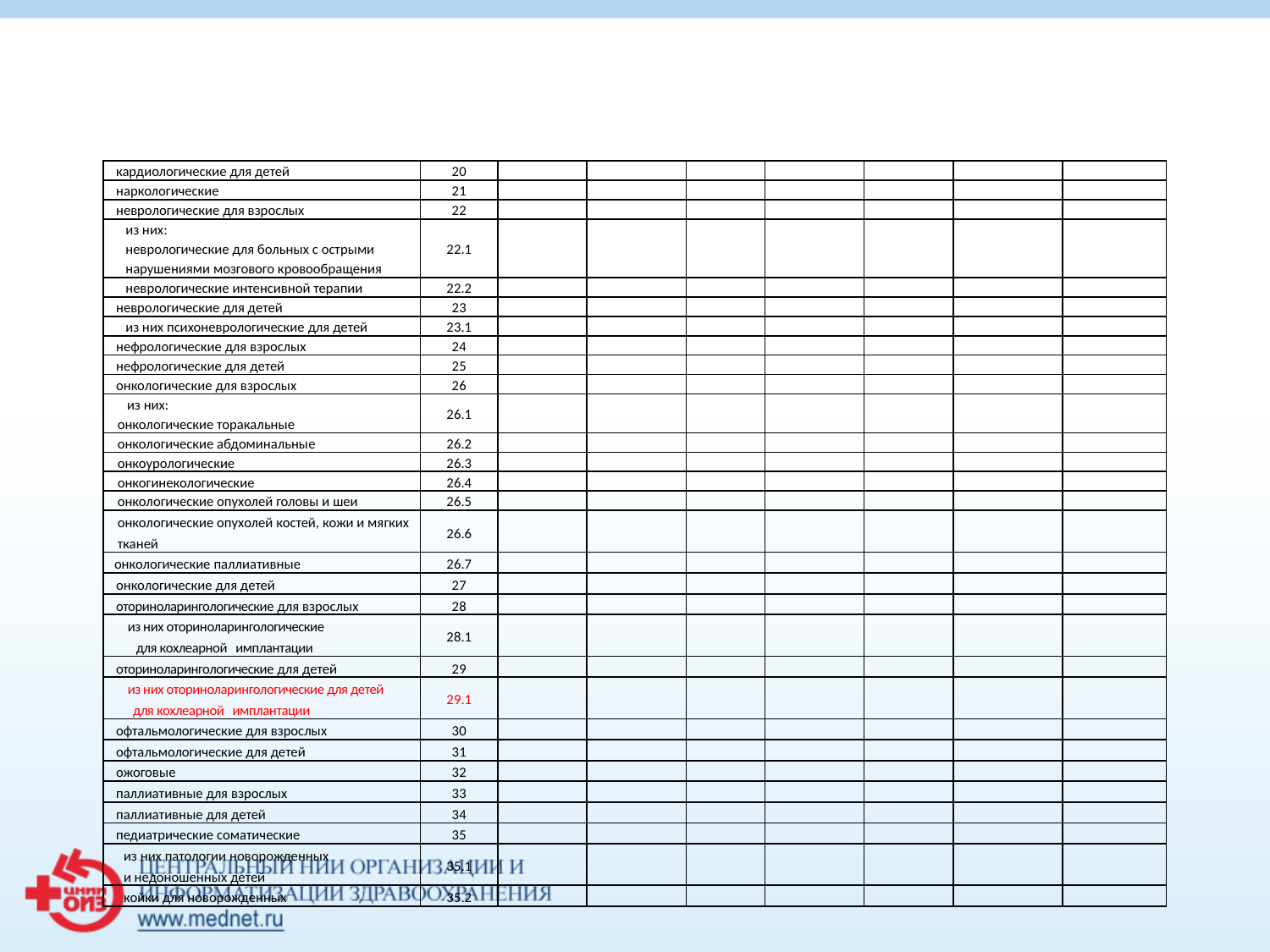

| кардиологические для детей | 20 |  |  |  |  |  |  |  |
| --- | --- | --- | --- | --- | --- | --- | --- | --- |
| наркологические | 21 |  |  |  |  |  |  |  |
| неврологические для взрослых | 22 |  |  |  |  |  |  |  |
| из них: неврологические для больных с острыми нарушениями мозгового кровообращения | 22.1 |  |  |  |  |  |  |  |
| неврологические интенсивной терапии | 22.2 |  |  |  |  |  |  |  |
| неврологические для детей | 23 |  |  |  |  |  |  |  |
| из них психоневрологические для детей | 23.1 |  |  |  |  |  |  |  |
| нефрологические для взрослых | 24 |  |  |  |  |  |  |  |
| нефрологические для детей | 25 |  |  |  |  |  |  |  |
| онкологические для взрослых | 26 |  |  |  |  |  |  |  |
| из них: онкологические торакальные | 26.1 |  |  |  |  |  |  |  |
| онкологические абдоминальные | 26.2 |  |  |  |  |  |  |  |
| онкоурологические | 26.3 |  |  |  |  |  |  |  |
| онкогинекологические | 26.4 |  |  |  |  |  |  |  |
| онкологические опухолей головы и шеи | 26.5 |  |  |  |  |  |  |  |
| онкологические опухолей костей, кожи и мягких тканей | 26.6 |  |  |  |  |  |  |  |
| онкологические паллиативные | 26.7 |  |  |  |  |  |  |  |
| онкологические для детей | 27 |  |  |  |  |  |  |  |
| оториноларингологические для взрослых | 28 |  |  |  |  |  |  |  |
| из них оториноларингологические для кохлеарной имплантации | 28.1 |  |  |  |  |  |  |  |
| оториноларингологические для детей | 29 |  |  |  |  |  |  |  |
| из них оториноларингологические для детей для кохлеарной имплантации | 29.1 |  |  |  |  |  |  |  |
| офтальмологические для взрослых | 30 |  |  |  |  |  |  |  |
| офтальмологические для детей | 31 |  |  |  |  |  |  |  |
| ожоговые | 32 |  |  |  |  |  |  |  |
| паллиативные для взрослых | 33 |  |  |  |  |  |  |  |
| паллиативные для детей | 34 |  |  |  |  |  |  |  |
| педиатрические соматические | 35 |  |  |  |  |  |  |  |
| из них патологии новорожденных и недоношенных детей | 35.1 |  |  |  |  |  |  |  |
| койки для новорожденных | 35.2 |  |  |  |  |  |  |  |